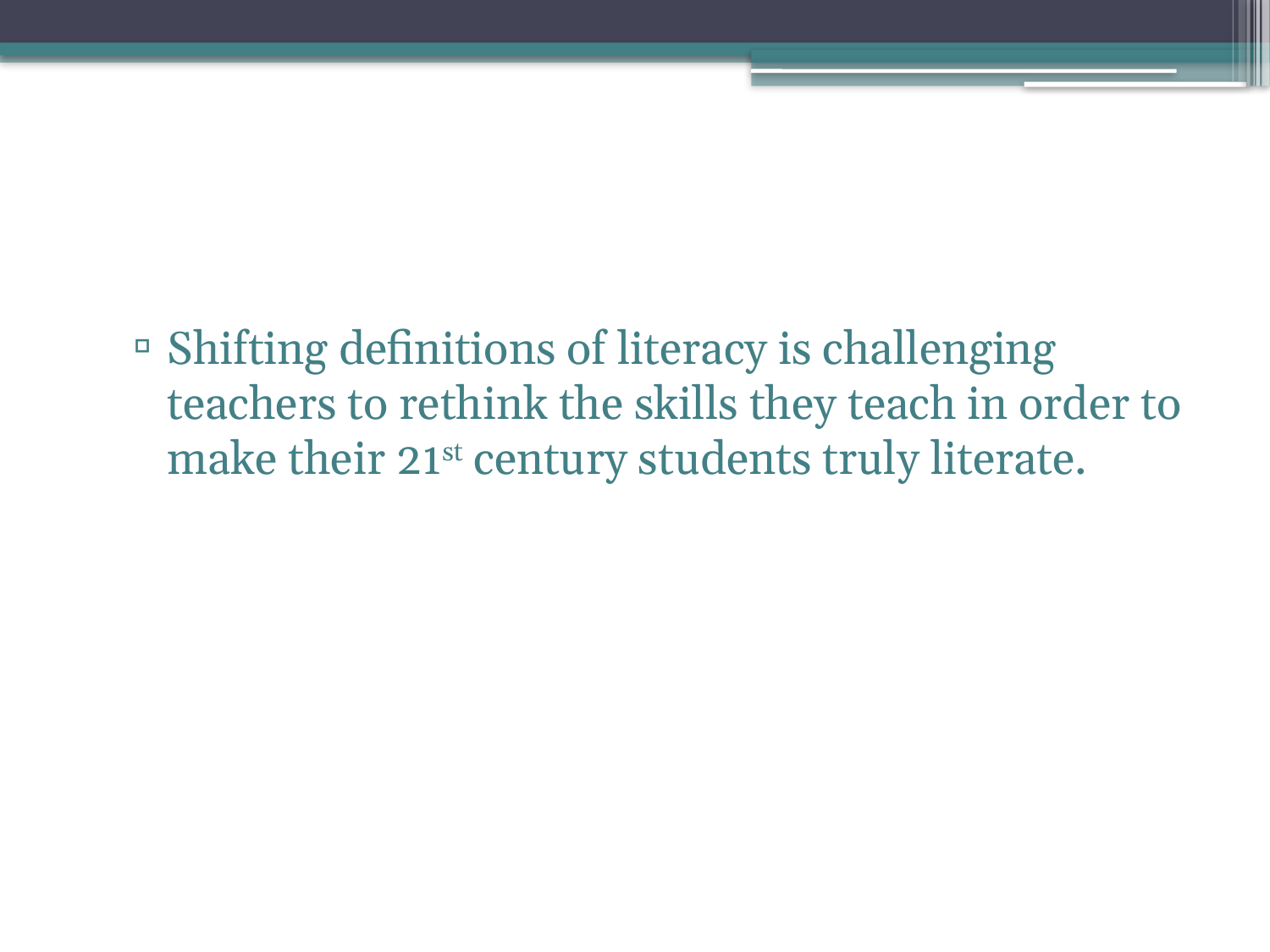

#
Shifting definitions of literacy is challenging teachers to rethink the skills they teach in order to make their 21st century students truly literate.